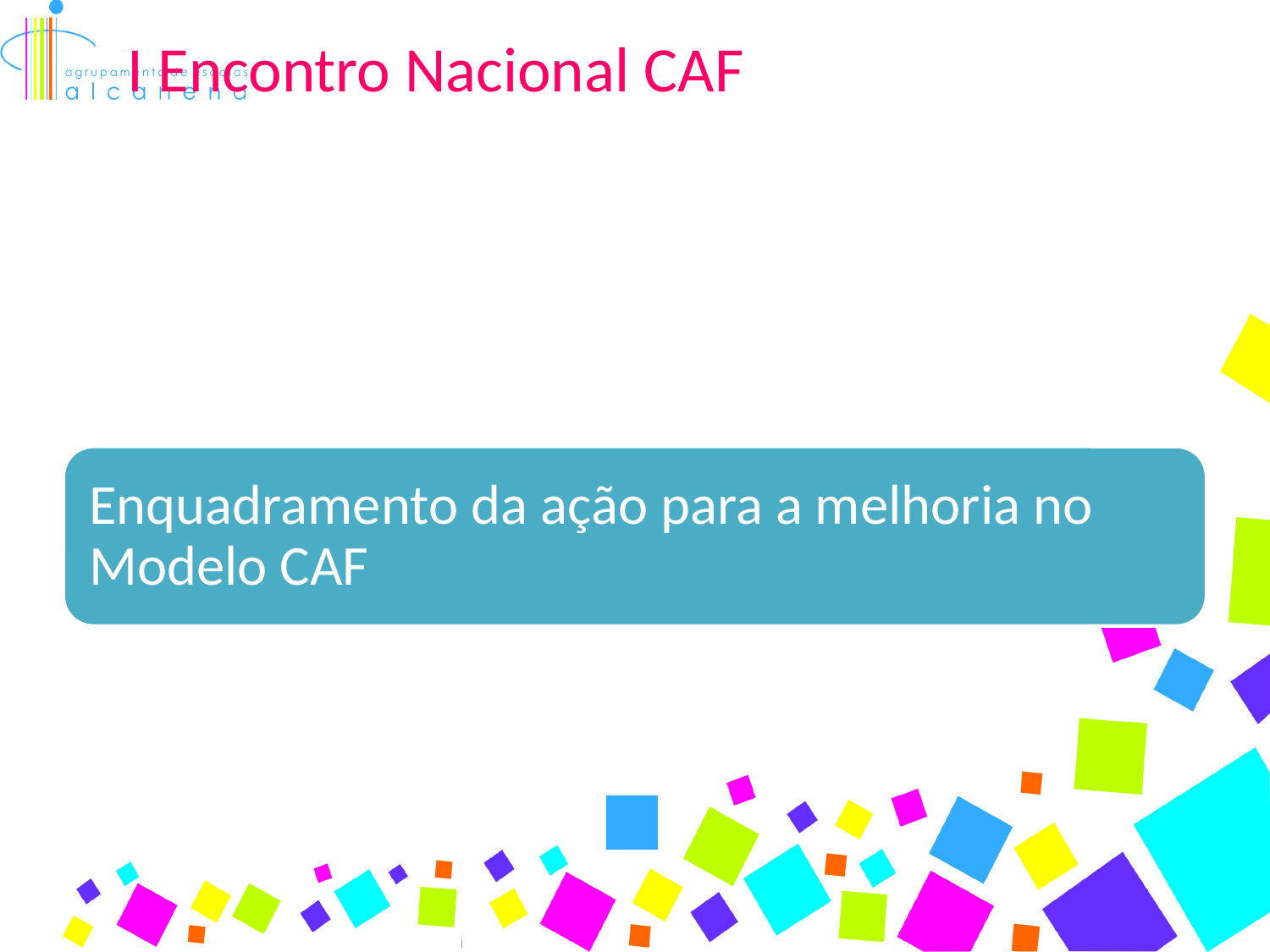

# I Encontro Nacional CAF
Enquadramento da ação para a melhoria no Modelo CAF